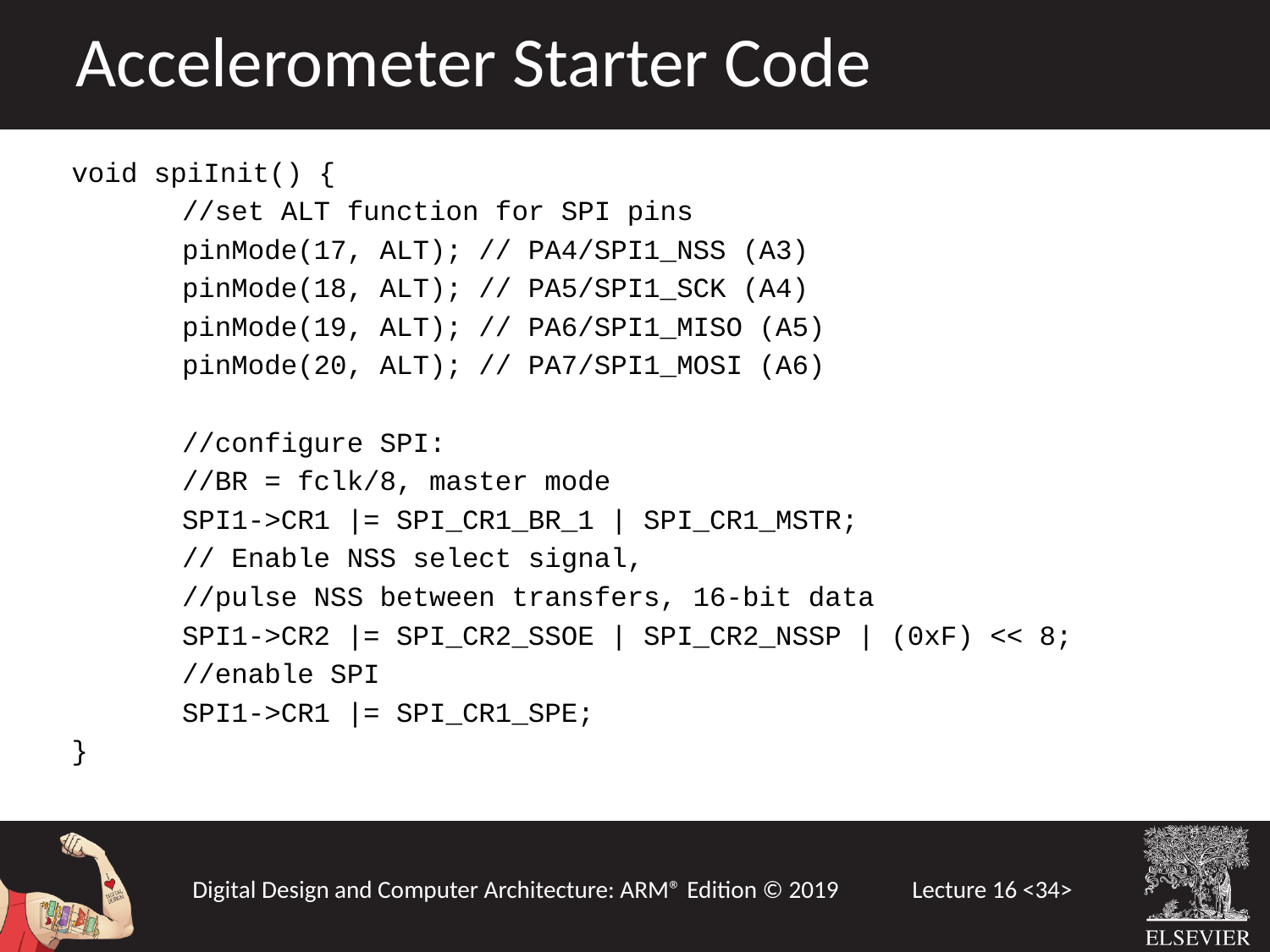

Accelerometer Starter Code
void spiInit() {
	//set ALT function for SPI pins
	pinMode(17, ALT); // PA4/SPI1_NSS (A3)
	pinMode(18, ALT); // PA5/SPI1_SCK (A4)
	pinMode(19, ALT); // PA6/SPI1_MISO (A5)
	pinMode(20, ALT); // PA7/SPI1_MOSI (A6)

	//configure SPI:
	//BR = fclk/8, master mode
	SPI1->CR1 |= SPI_CR1_BR_1 | SPI_CR1_MSTR;
	// Enable NSS select signal,
	//pulse NSS between transfers, 16-bit data
	SPI1->CR2 |= SPI_CR2_SSOE | SPI_CR2_NSSP | (0xF) << 8;
	//enable SPI
	SPI1->CR1 |= SPI_CR1_SPE;
}